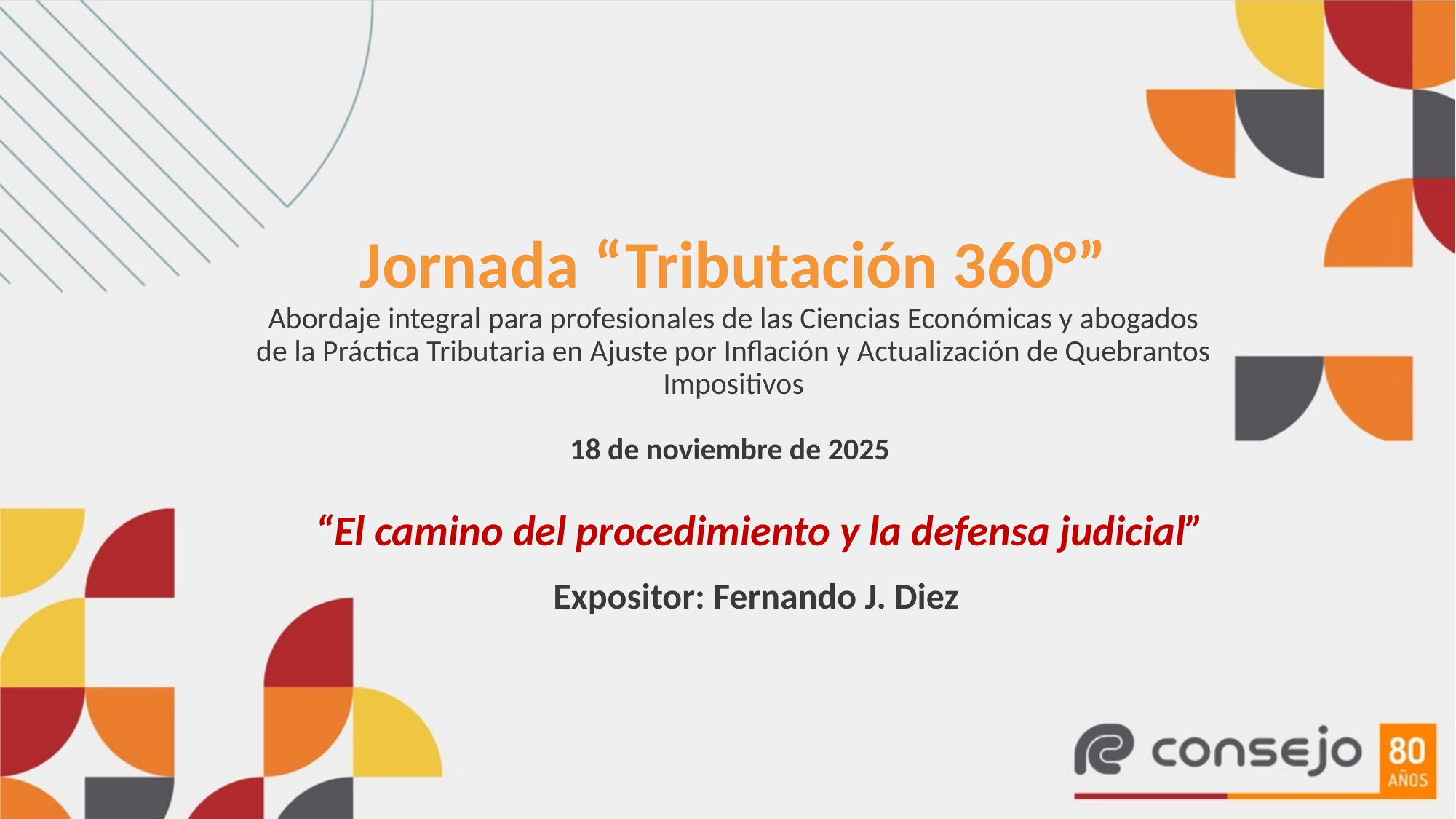

# Jornada “Tributación 360°” Abordaje integral para profesionales de las Ciencias Económicas y abogados de la Práctica Tributaria en Ajuste por Inflación y Actualización de Quebrantos Impositivos 18 de noviembre de 2025
“El camino del procedimiento y la defensa judicial”
Expositor: Fernando J. Diez